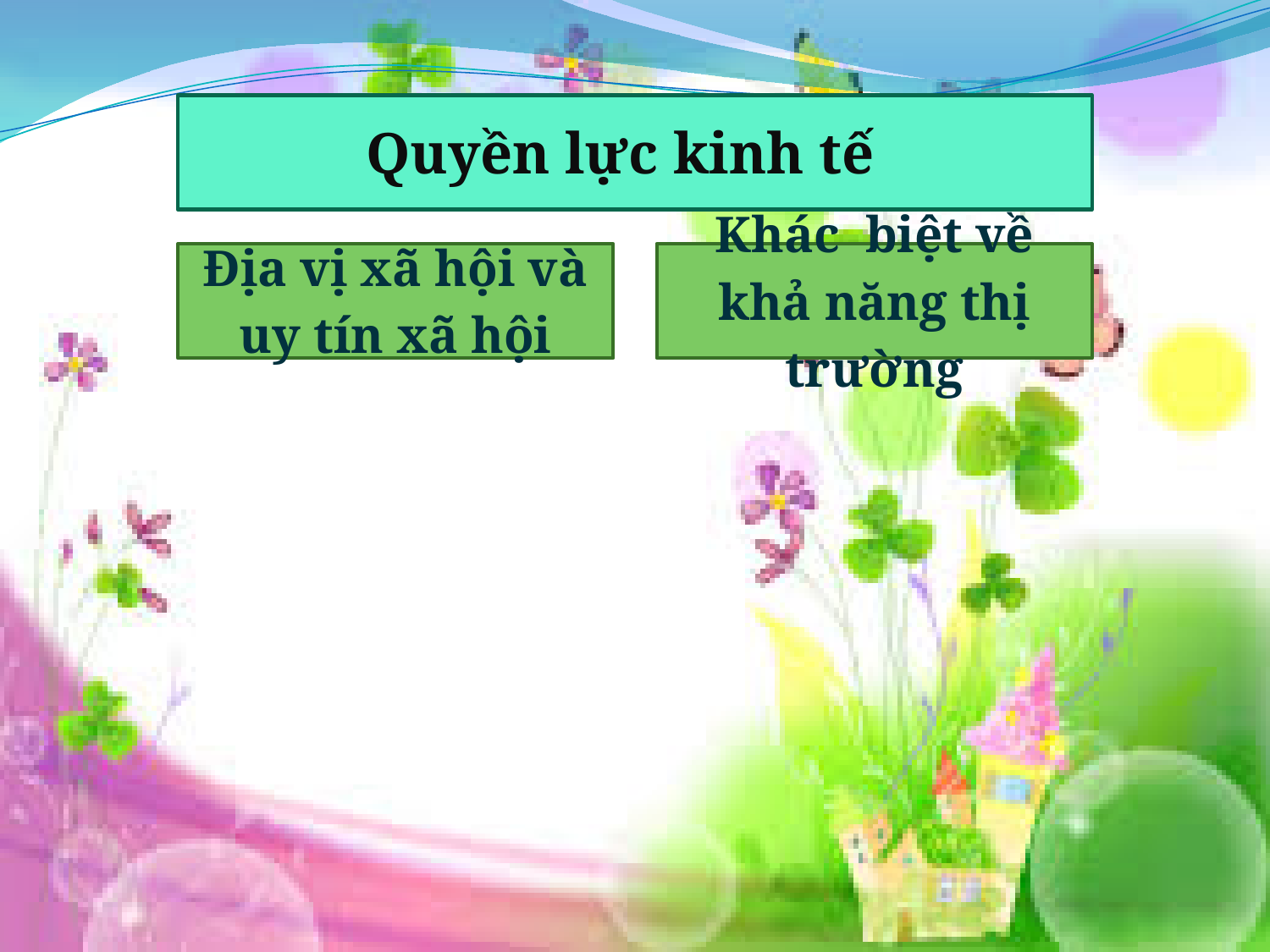

Quyền lực kinh tế
Địa vị xã hội và uy tín xã hội
Khác  biệt về khả năng thị trường